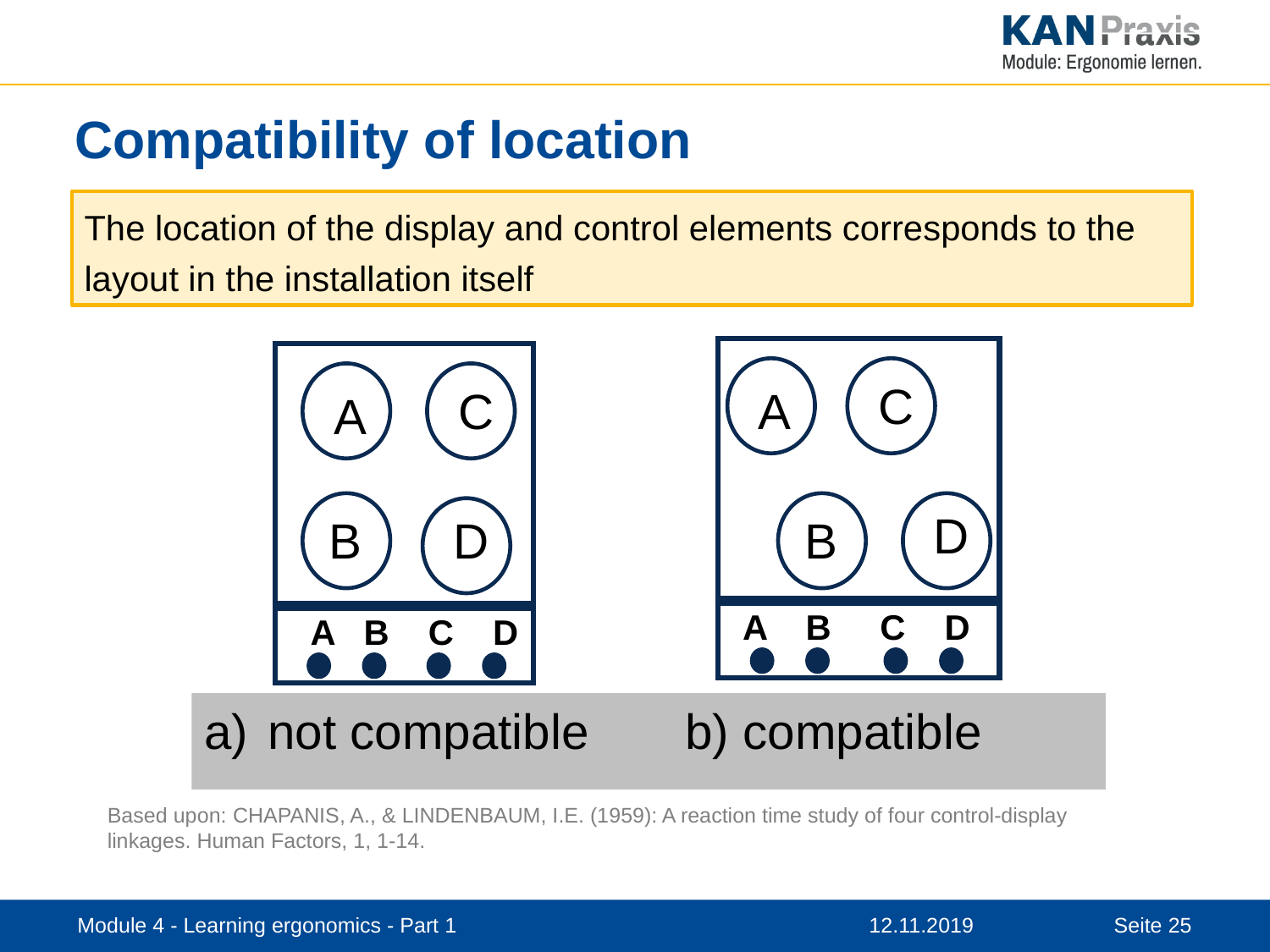

# Compatibility of location
The location of the display and control elements corresponds to the layout in the installation itself

C
A

D
B
A    B     C    D

C
A

B
D
A   B    C    D

not compatible       b) compatible

Based upon: CHAPANIS, A., & LINDENBAUM, I.E. (1959): A reaction time study of four control-display linkages. Human Factors, 1, 1-14.
Module 4 - Learning ergonomics - Part 1
12.11.2019
25